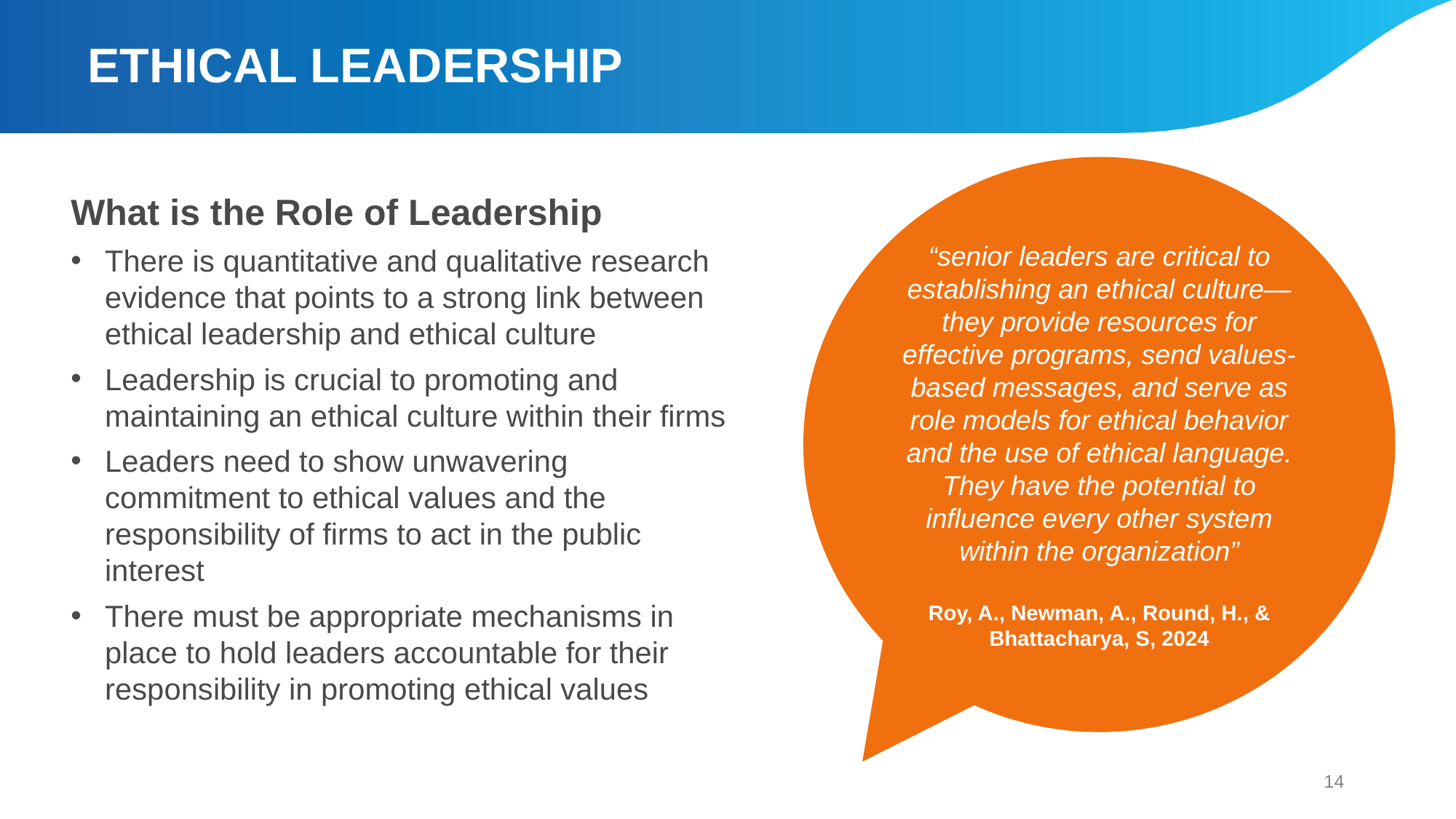

ETHICAL LEADERSHIP
“senior leaders are critical to establishing an ethical culture—they provide resources for effective programs, send values-based messages, and serve as role models for ethical behavior and the use of ethical language. They have the potential to influence every other system within the organization”

Roy, A., Newman, A., Round, H., & Bhattacharya, S, 2024
What is the Role of Leadership
There is quantitative and qualitative research evidence that points to a strong link between ethical leadership and ethical culture
Leadership is crucial to promoting and maintaining an ethical culture within their firms
Leaders need to show unwavering commitment to ethical values and the responsibility of firms to act in the public interest
There must be appropriate mechanisms in place to hold leaders accountable for their responsibility in promoting ethical values

14